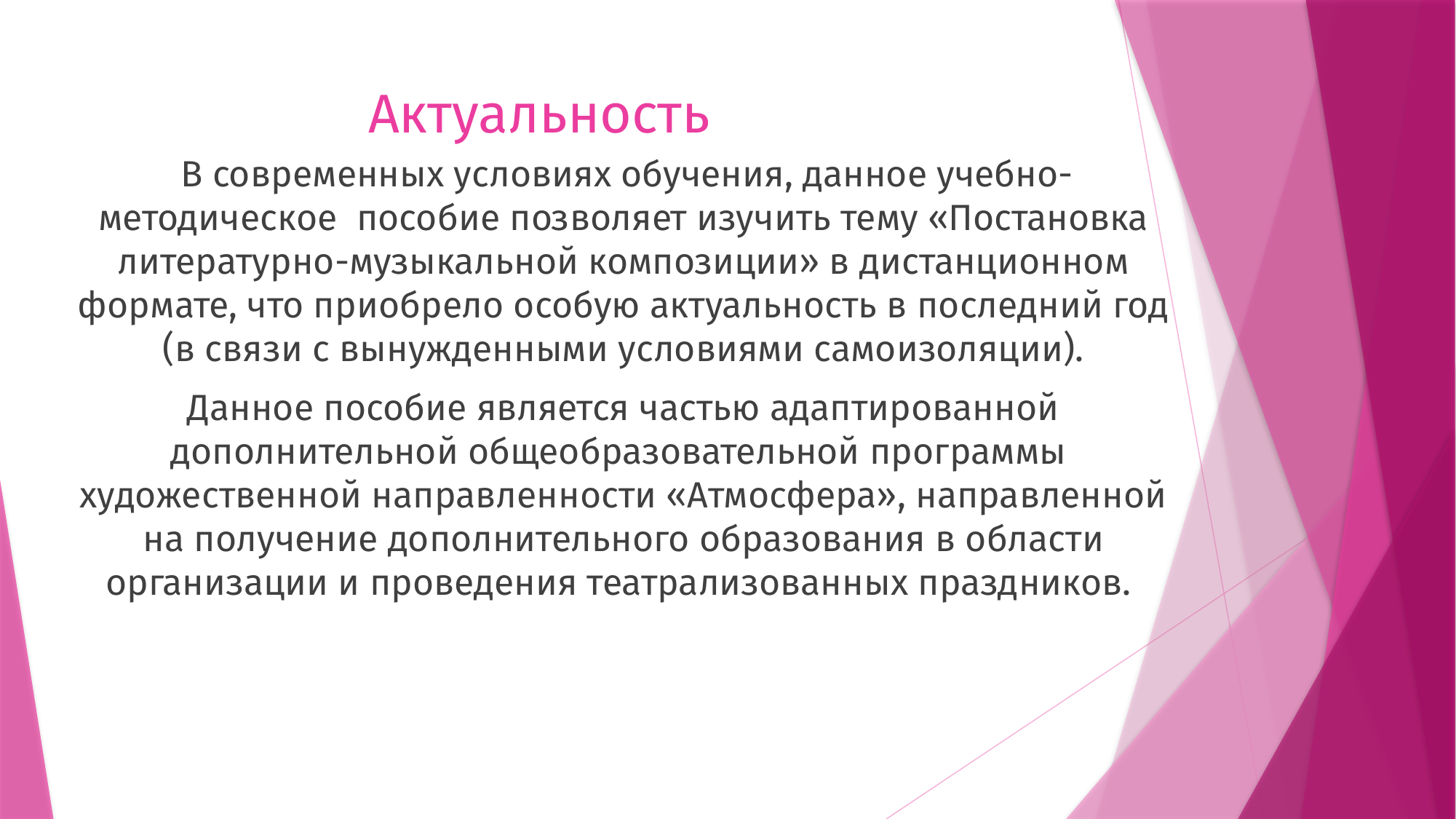

# Актуальность
 В современных условиях обучения, данное учебно-методическое  пособие позволяет изучить тему «Постановка литературно-музыкальной композиции» в дистанционном формате, что приобрело особую актуальность в последний год (в связи с вынужденными условиями самоизоляции).
Данное пособие является частью адаптированной дополнительной общеобразовательной программы  художественной направленности «Атмосфера», направленной на получение дополнительного образования в области организации и проведения театрализованных праздников.